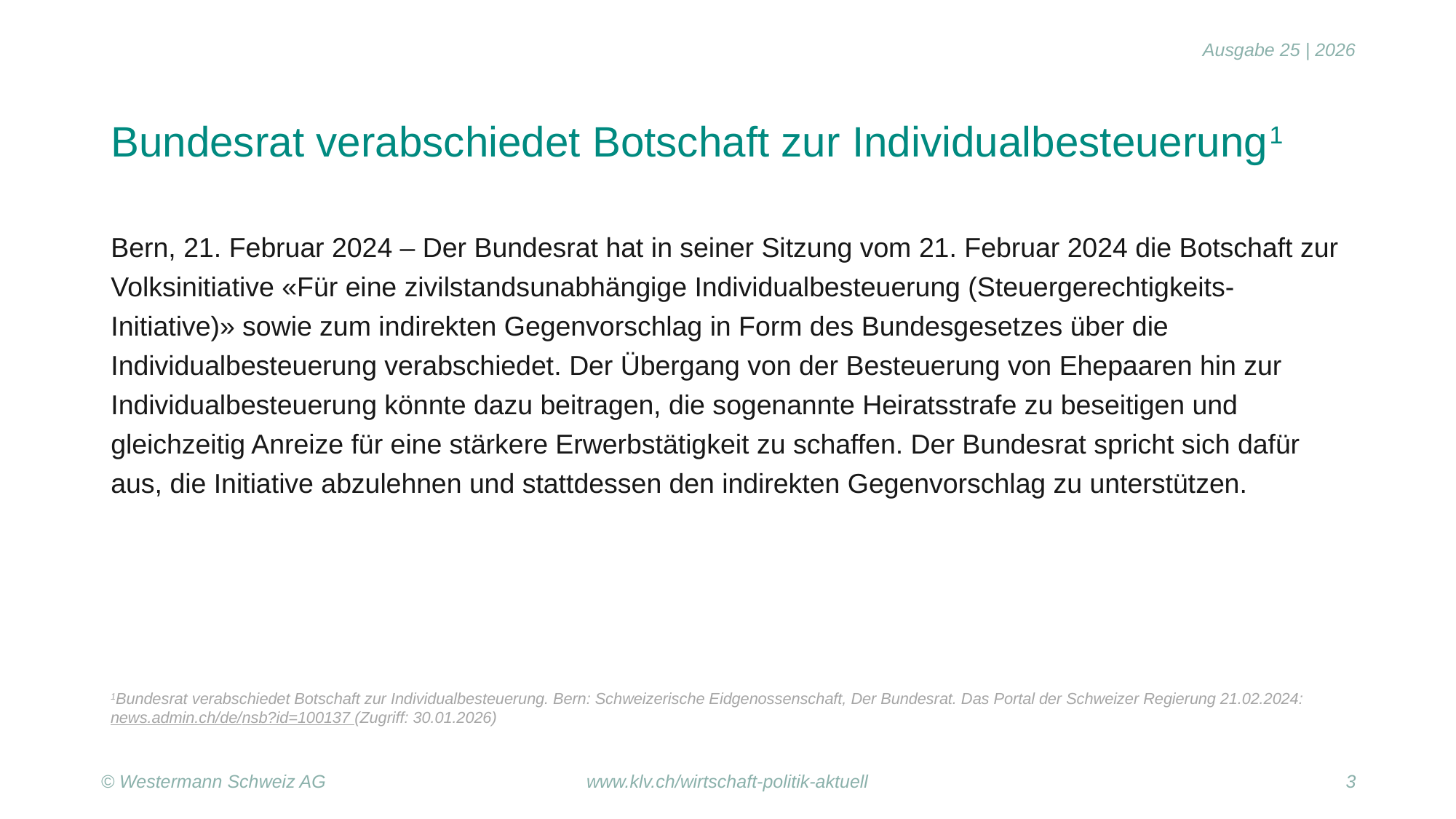

# Bundesrat verabschiedet Botschaft zur Individualbesteuerung1
Bern, 21. Februar 2024 – Der Bundesrat hat in seiner Sitzung vom 21. Februar 2024 die Botschaft zur Volksinitiative «Für eine zivilstandsunabhängige Individualbesteuerung (Steuergerechtigkeits-Initiative)» sowie zum indirekten Gegenvorschlag in Form des Bundesgesetzes über die Individualbesteuerung verabschiedet. Der Übergang von der Besteuerung von Ehepaaren hin zur Individualbesteuerung könnte dazu beitragen, die sogenannte Heiratsstrafe zu beseitigen und gleichzeitig Anreize für eine stärkere Erwerbstätigkeit zu schaffen. Der Bundesrat spricht sich dafür aus, die Initiative abzulehnen und stattdessen den indirekten Gegenvorschlag zu unterstützen.
1Bundesrat verabschiedet Botschaft zur Individualbesteuerung. Bern: Schweizerische Eidgenossenschaft, Der Bundesrat. Das Portal der Schweizer Regierung 21.02.2024: news.admin.ch/de/nsb?id=100137 (Zugriff: 30.01.2026)